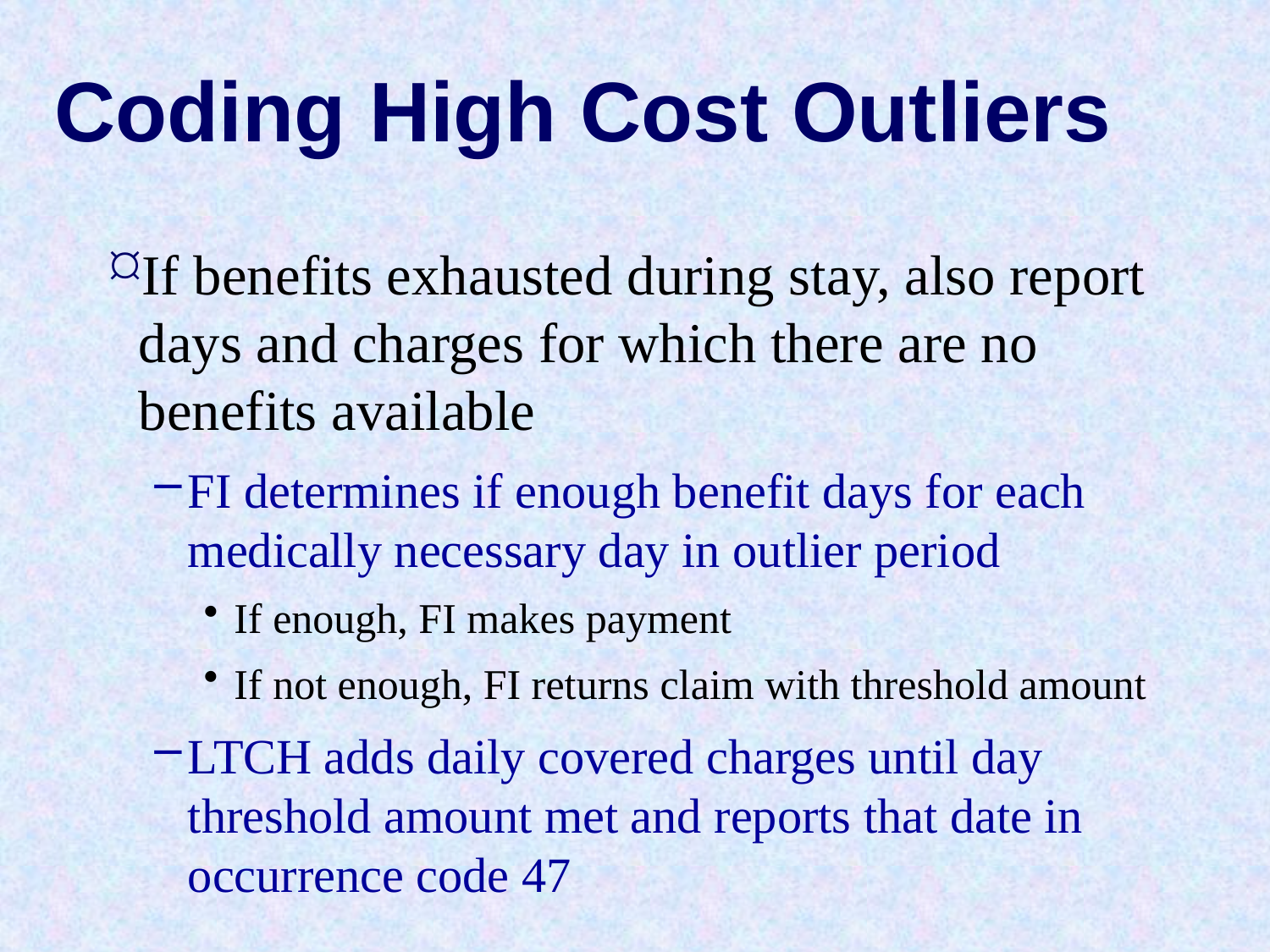

# Coding High Cost Outliers
If benefits exhausted during stay, also report days and charges for which there are no benefits available
FI determines if enough benefit days for each medically necessary day in outlier period
If enough, FI makes payment
If not enough, FI returns claim with threshold amount
LTCH adds daily covered charges until day threshold amount met and reports that date in  occurrence code 47